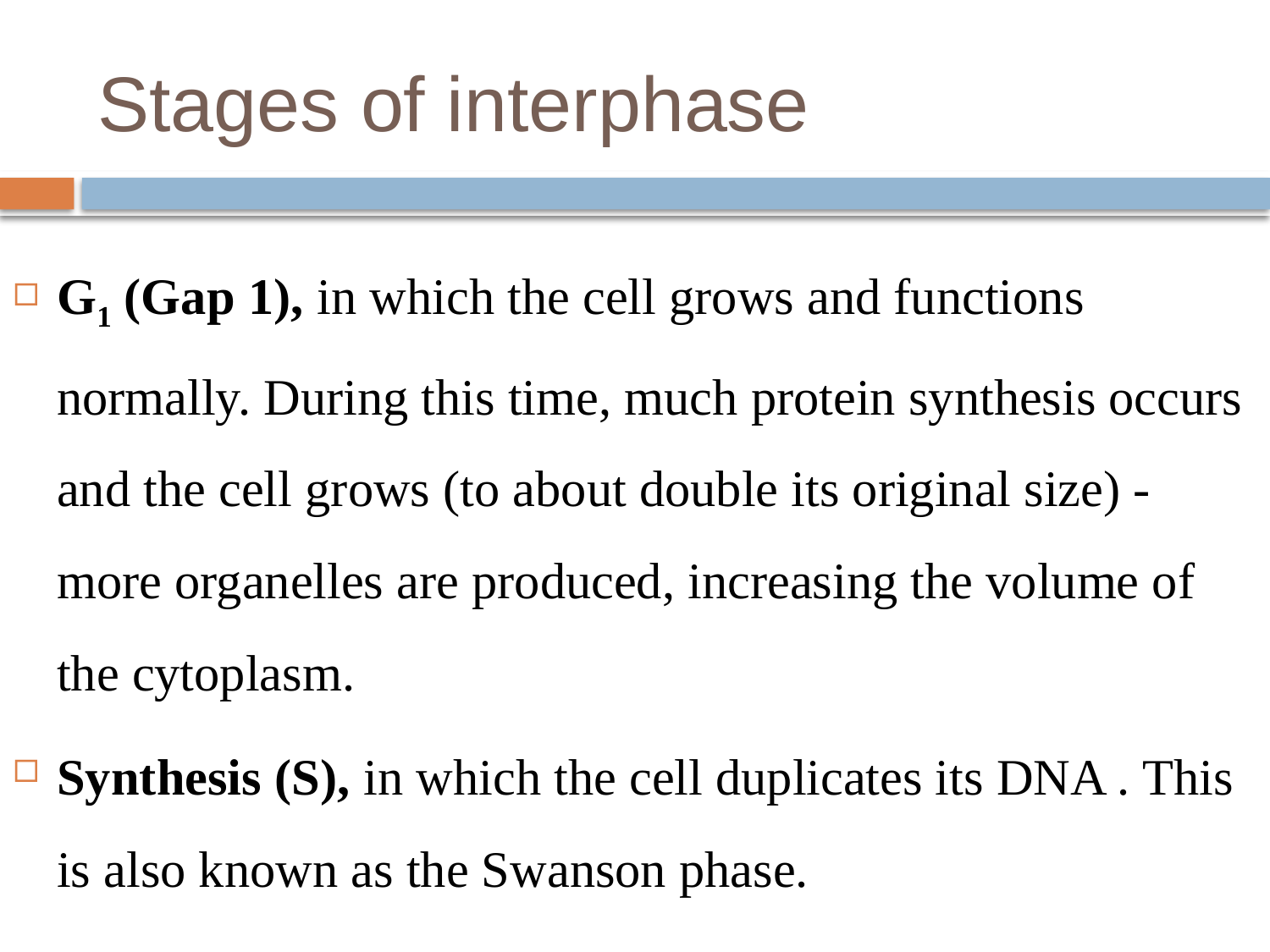

# Stages of interphase
G1 (Gap 1), in which the cell grows and functions normally. During this time, much protein synthesis occurs and the cell grows (to about double its original size) - more organelles are produced, increasing the volume of the cytoplasm.
Synthesis (S), in which the cell duplicates its DNA . This is also known as the Swanson phase.